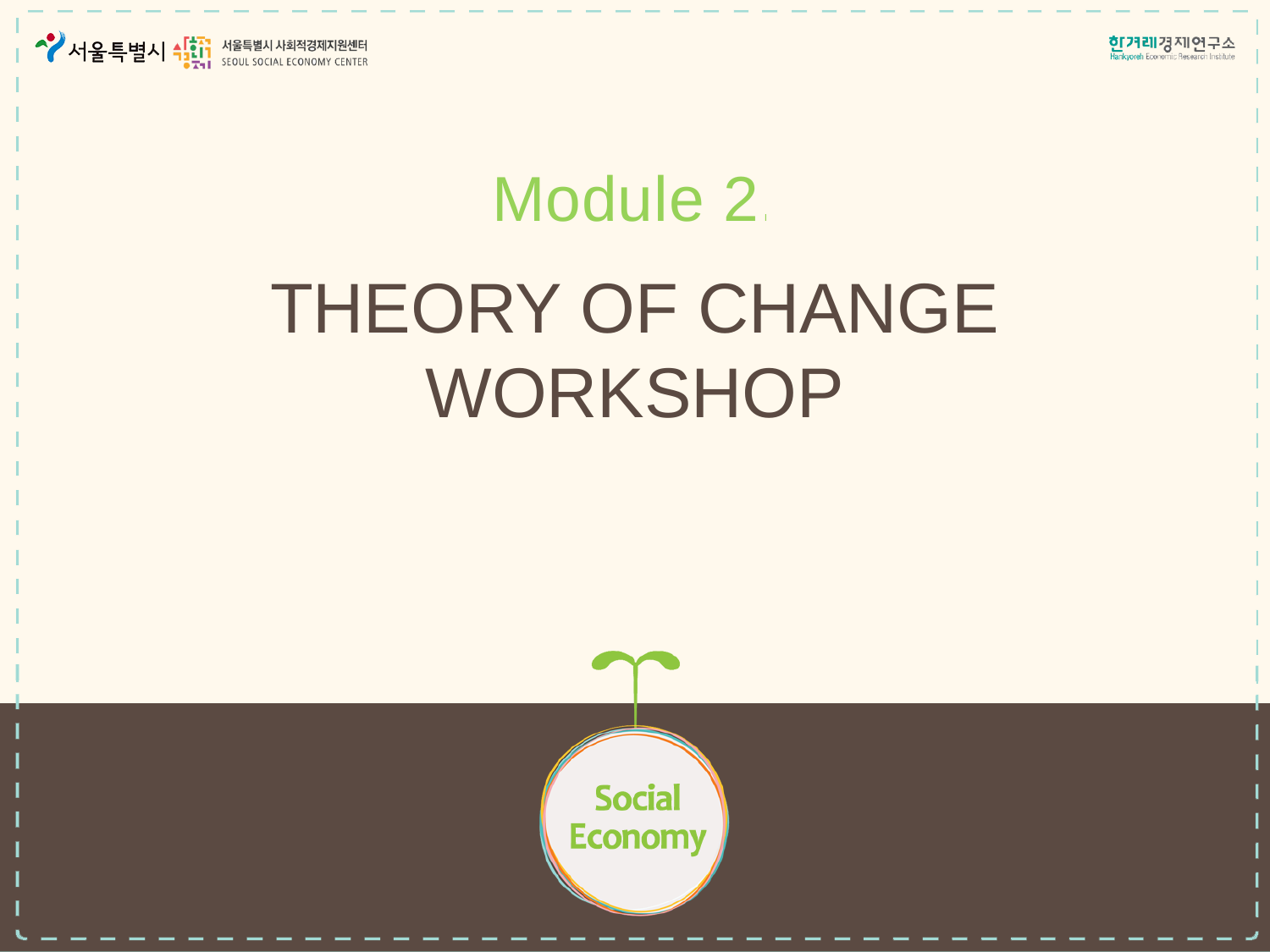

Module 2.

# Theory of Change Workshop